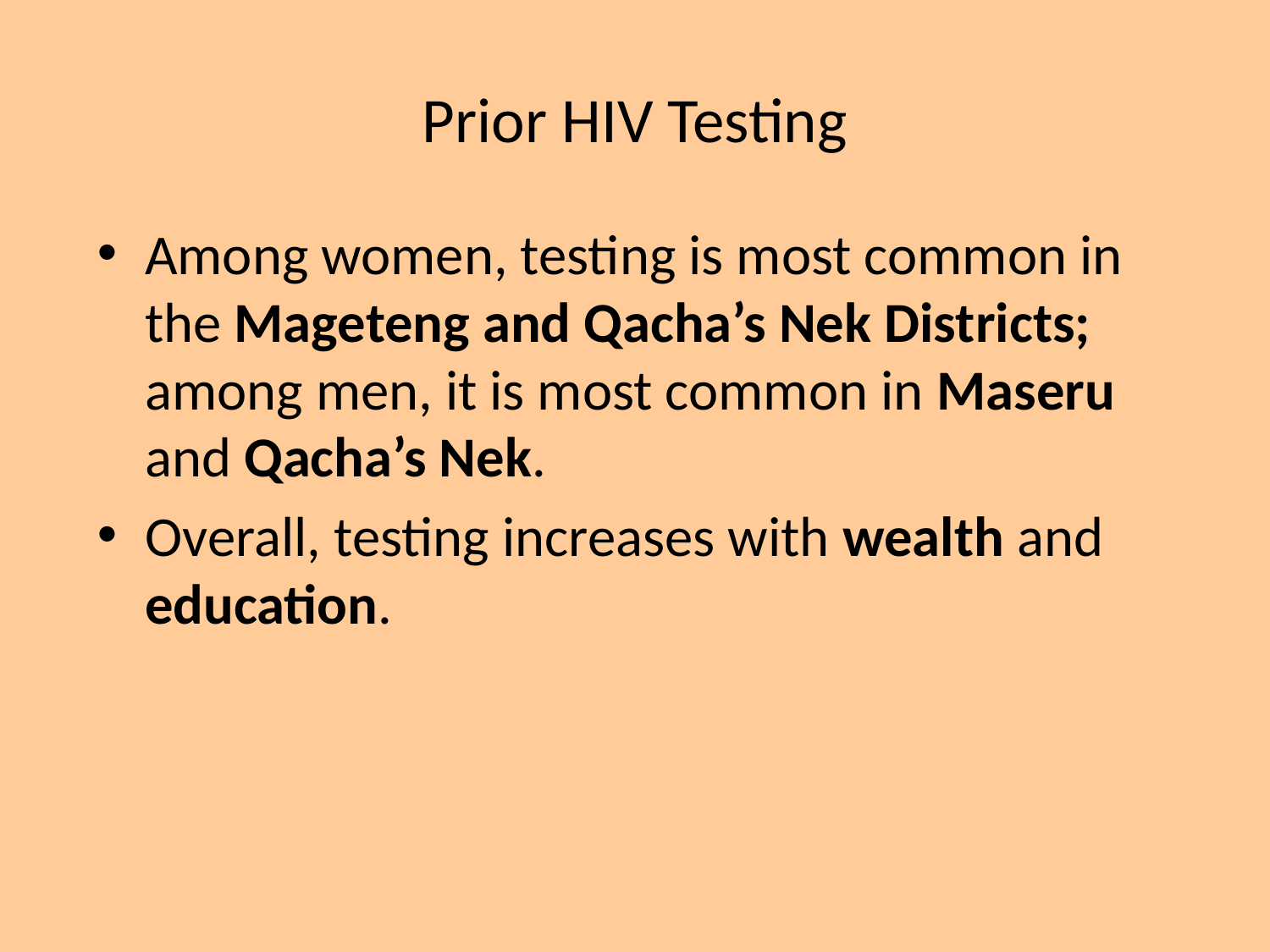

# Prior HIV Testing
Among women, testing is most common in the Mageteng and Qacha’s Nek Districts; among men, it is most common in Maseru and Qacha’s Nek.
Overall, testing increases with wealth and education.